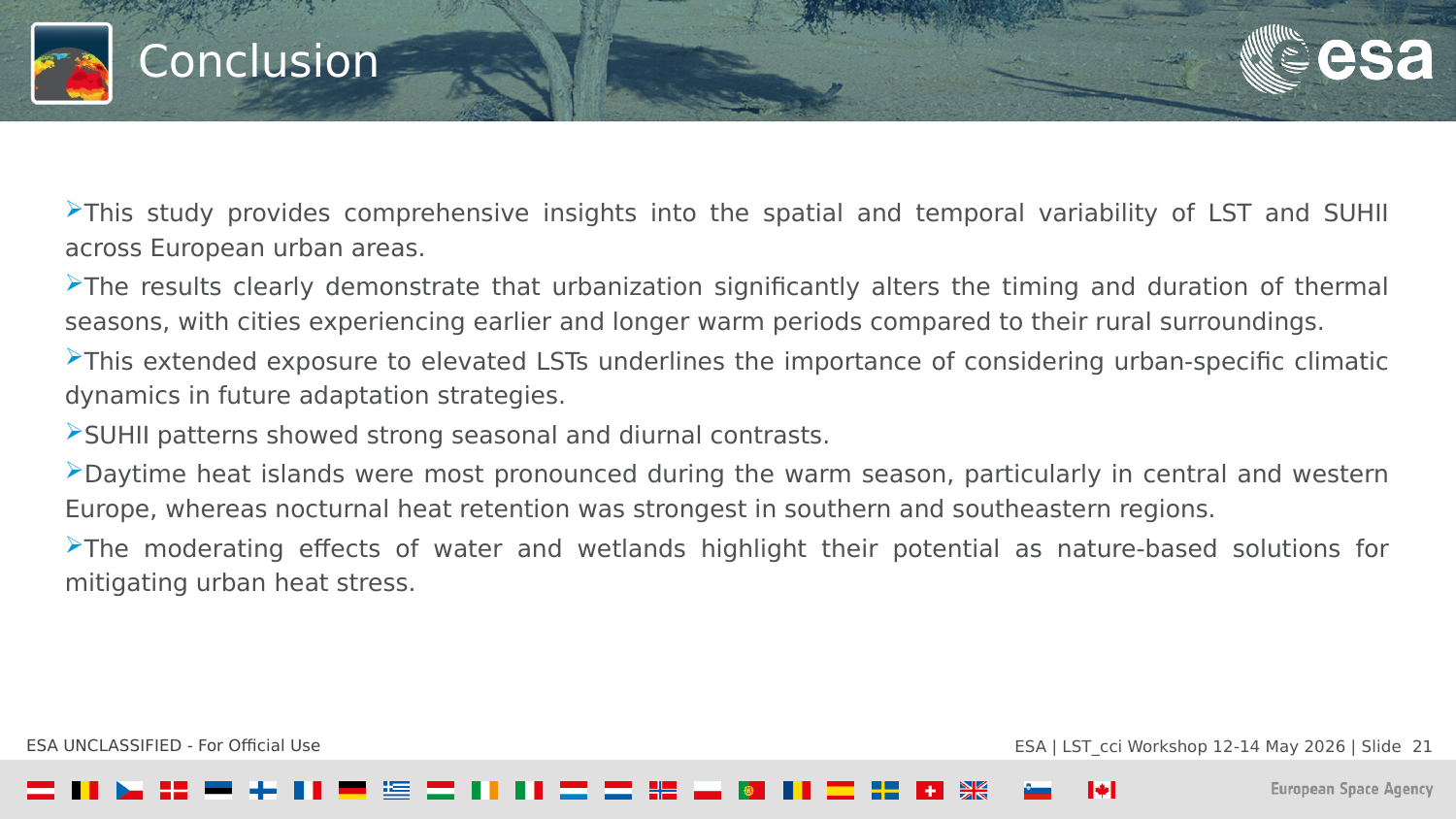

# Conclusion
This study provides comprehensive insights into the spatial and temporal variability of LST and SUHII across European urban areas.
The results clearly demonstrate that urbanization significantly alters the timing and duration of thermal seasons, with cities experiencing earlier and longer warm periods compared to their rural surroundings.
This extended exposure to elevated LSTs underlines the importance of considering urban-specific climatic dynamics in future adaptation strategies.
SUHII patterns showed strong seasonal and diurnal contrasts.
Daytime heat islands were most pronounced during the warm season, particularly in central and western Europe, whereas nocturnal heat retention was strongest in southern and southeastern regions.
The moderating effects of water and wetlands highlight their potential as nature-based solutions for mitigating urban heat stress.